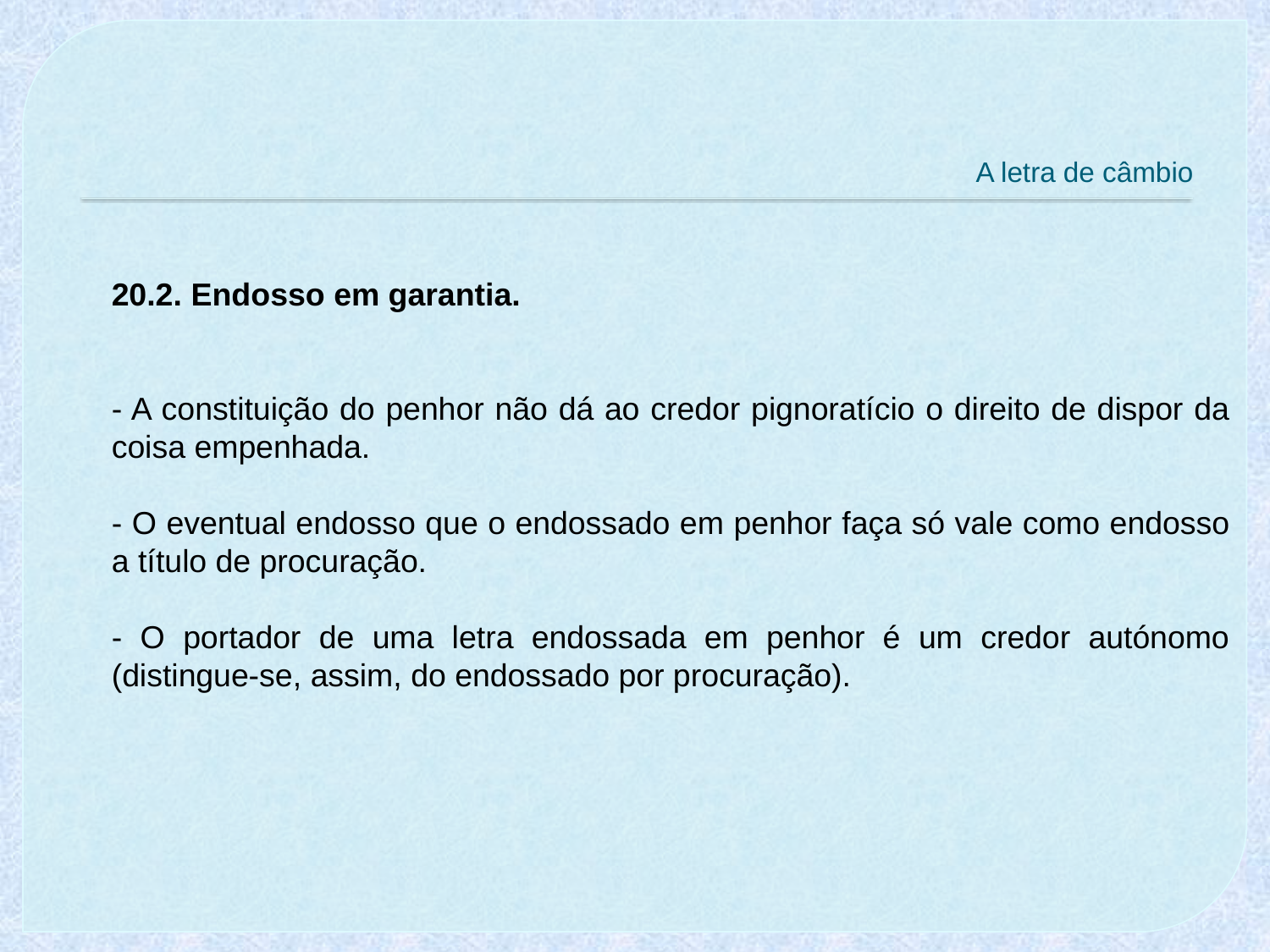

# A letra de câmbio

20.2. Endosso em garantia.

- A constituição do penhor não dá ao credor pignoratício o direito de dispor da coisa empenhada.

- O eventual endosso que o endossado em penhor faça só vale como endosso a título de procuração.

- O portador de uma letra endossada em penhor é um credor autónomo (distingue-se, assim, do endossado por procuração).